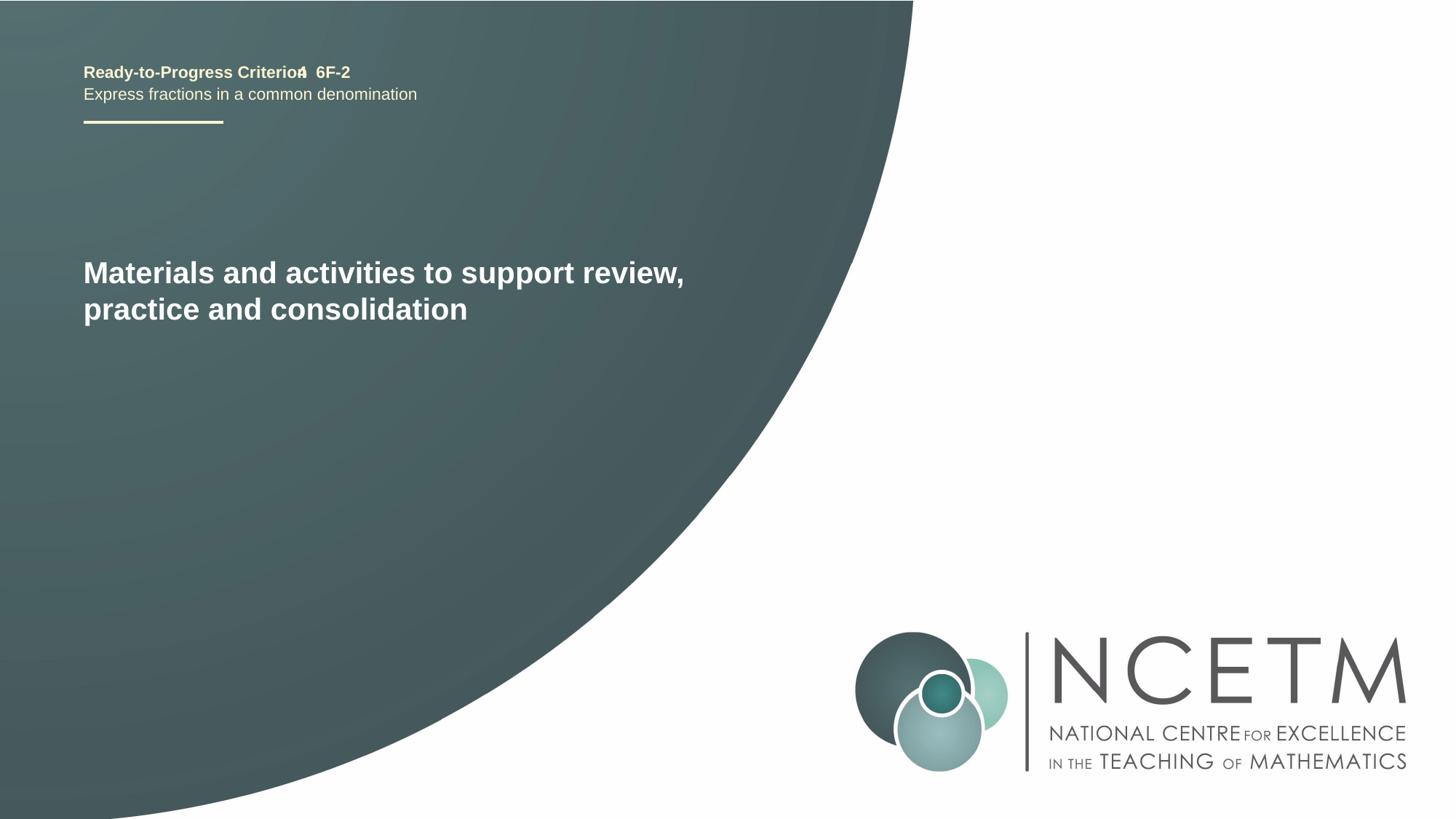

4  6F-2
Express fractions in a common denomination